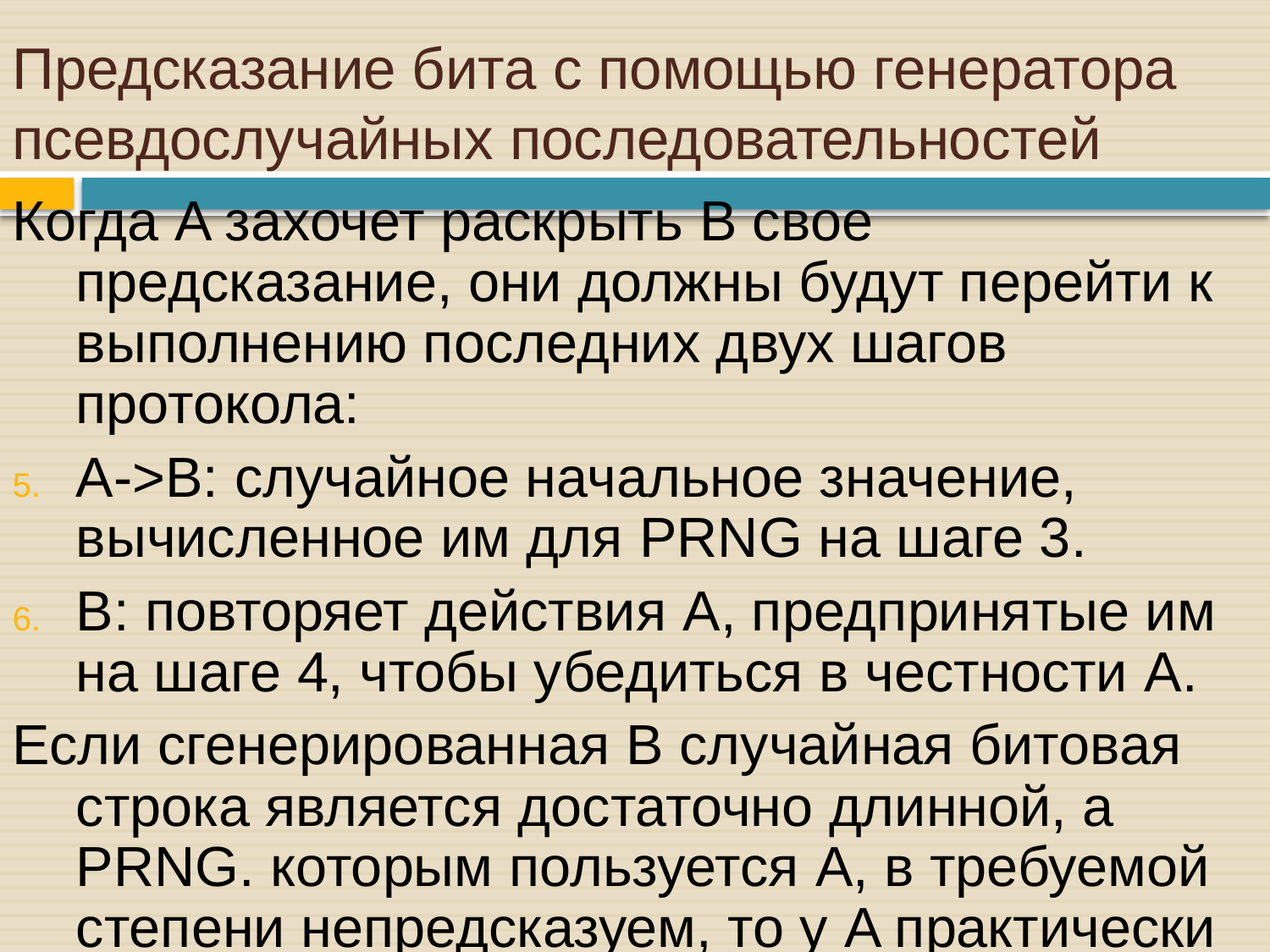

# Предсказание бита с помощью генератора псевдослучайных последовательностей
Когда A захочет раскрыть B свое предсказание, они должны будут перейти к выполнению последних двух шагов протокола:
A->B: случайное начальное значение, вычисленное им для PRNG на шаге 3.
B: повторяет действия A, предпринятые им на шаге 4, чтобы убедиться в честности A.
Если сгенерированная B случайная битовая строка является достаточно длинной, а PRNG. которым пользуется A, в требуемой степени непредсказуем, то у A практически нет шансов обмануть B.